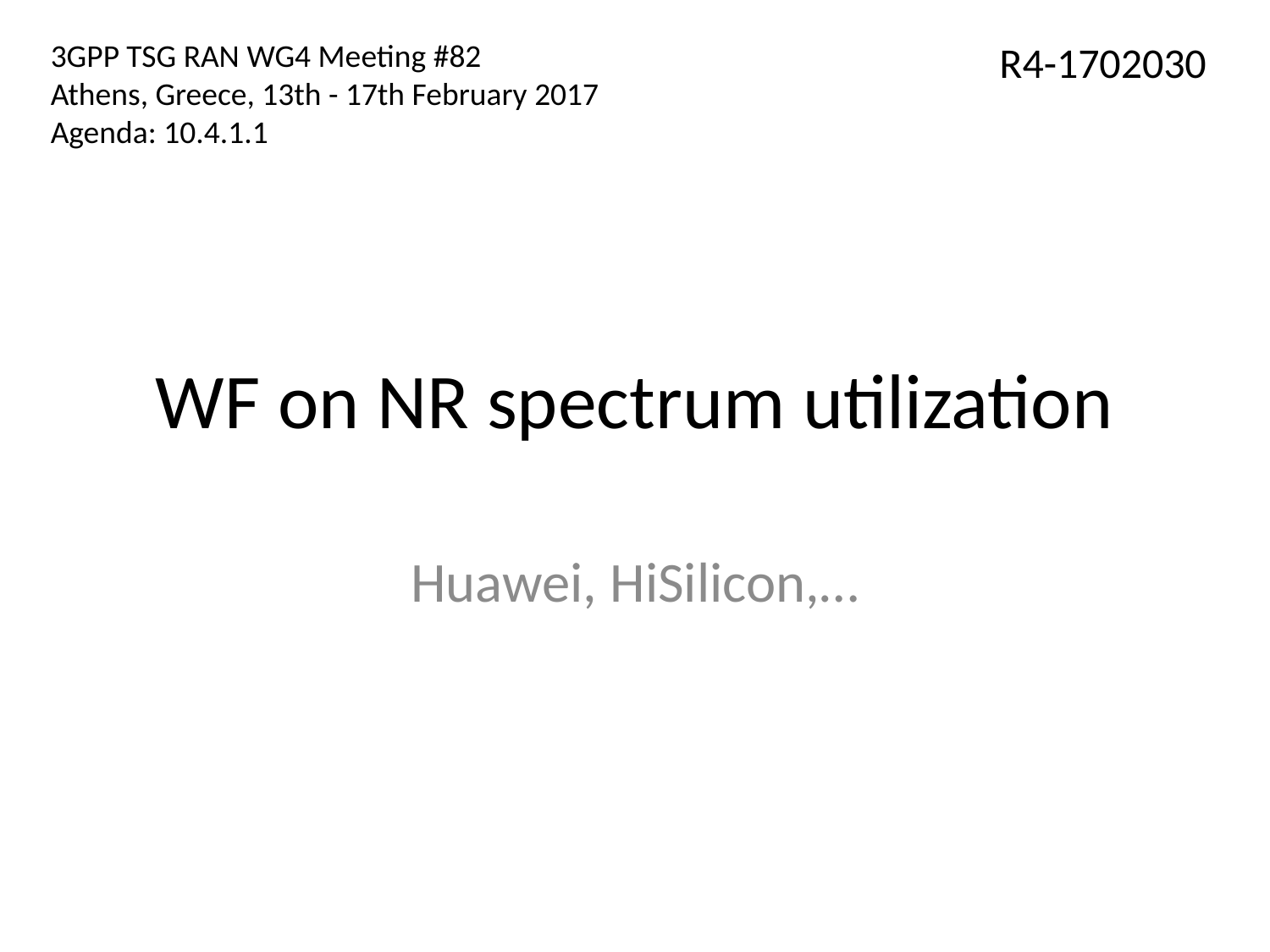

3GPP TSG RAN WG4 Meeting #82
Athens, Greece, 13th - 17th February 2017
Agenda: 10.4.1.1
R4-1702030
# WF on NR spectrum utilization
Huawei, HiSilicon,…